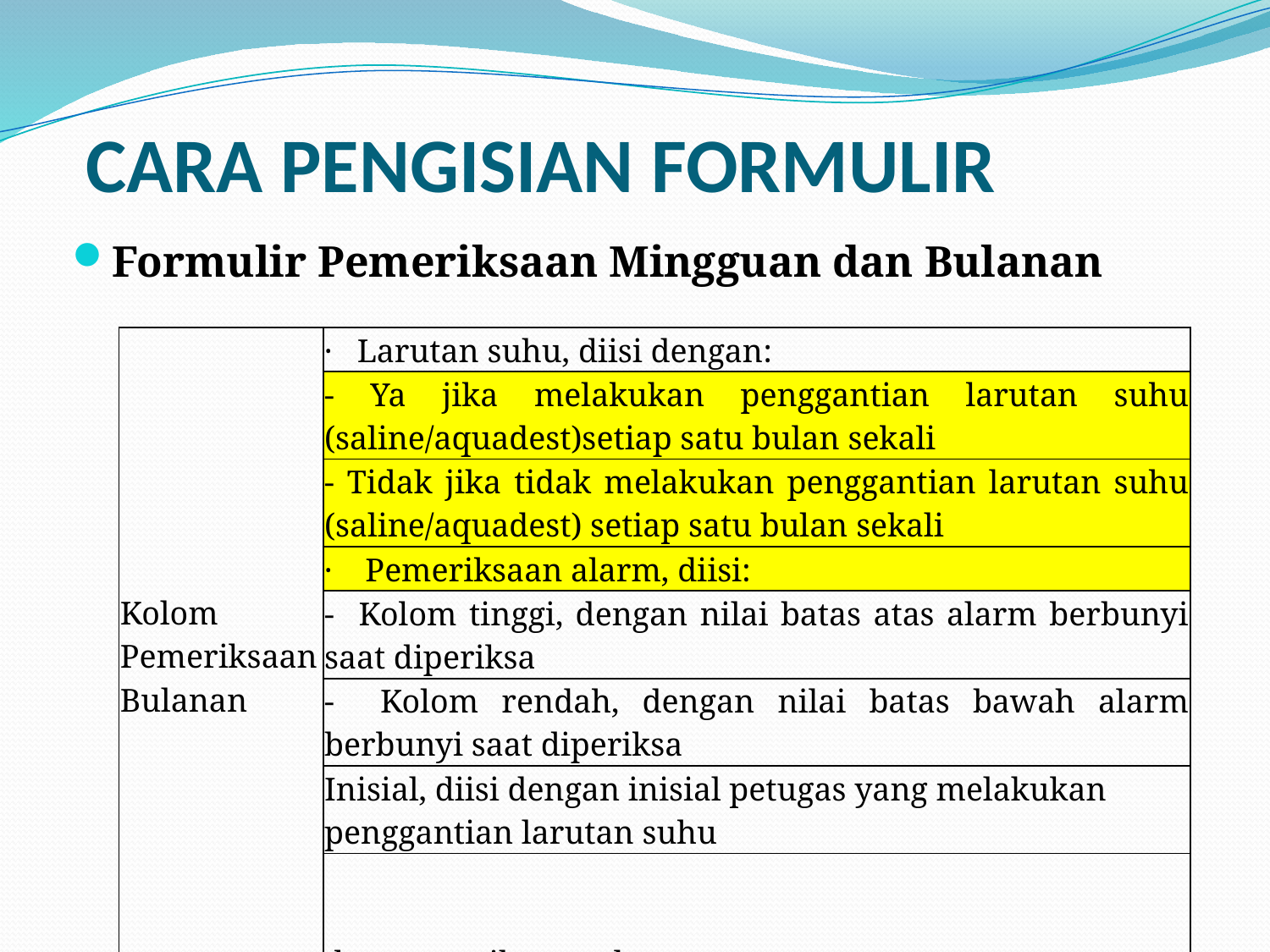

# CARA PENGISIAN FORMULIR
Formulir Pemeriksaan Mingguan dan Bulanan

| Kolom Pemeriksaan Bulanan | ·   Larutan suhu, diisi dengan: |
| --- | --- |
|  | - Ya jika melakukan penggantian larutan suhu (saline/aquadest)setiap satu bulan sekali |
|  | - Tidak jika tidak melakukan penggantian larutan suhu (saline/aquadest) setiap satu bulan sekali |
|  | ·    Pemeriksaan alarm, diisi: |
|  | - Kolom tinggi, dengan nilai batas atas alarm berbunyi saat diperiksa |
|  | - Kolom rendah, dengan nilai batas bawah alarm berbunyi saat diperiksa |
|  | Inisial, diisi dengan inisial petugas yang melakukan penggantian larutan suhu |
|  | dan pemeriksaan alarm |